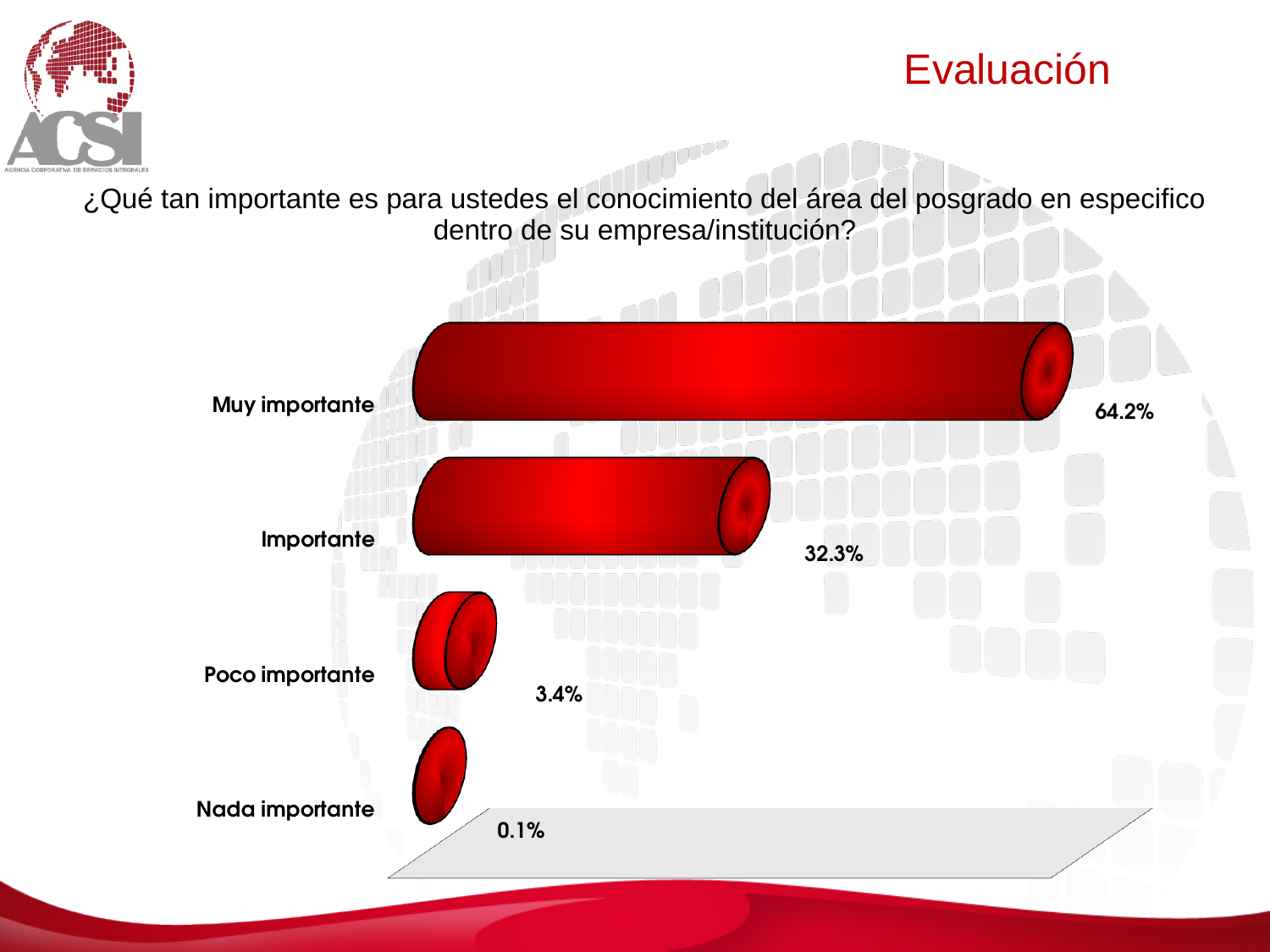

Evaluación
¿Qué tan importante es para ustedes el conocimiento del área del posgrado en especifico dentro de su empresa/institución?

[unsupported chart]